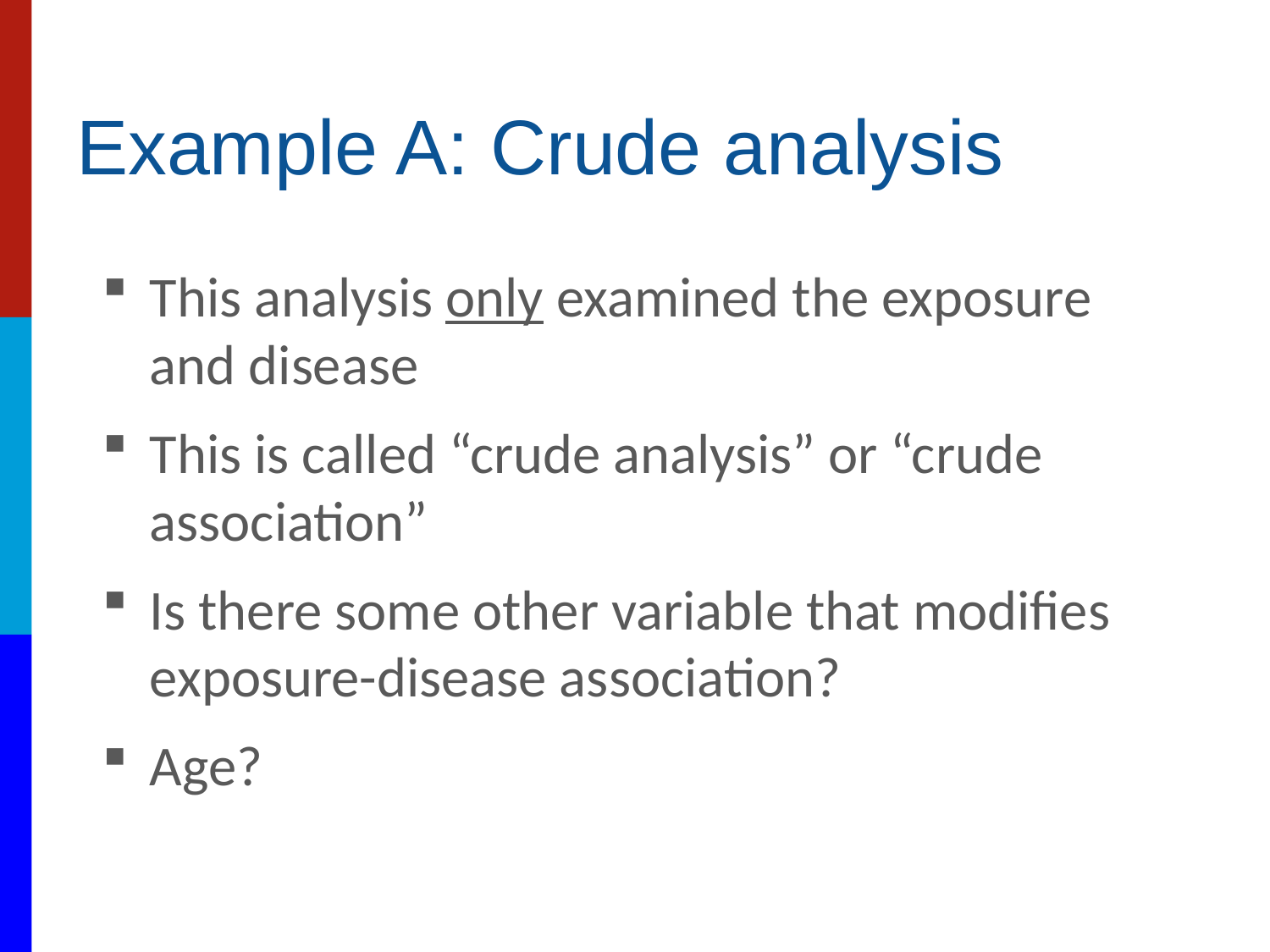

# Example A: Crude analysis
This analysis only examined the exposure and disease
This is called “crude analysis” or “crude association”
Is there some other variable that modifies exposure-disease association?
Age?